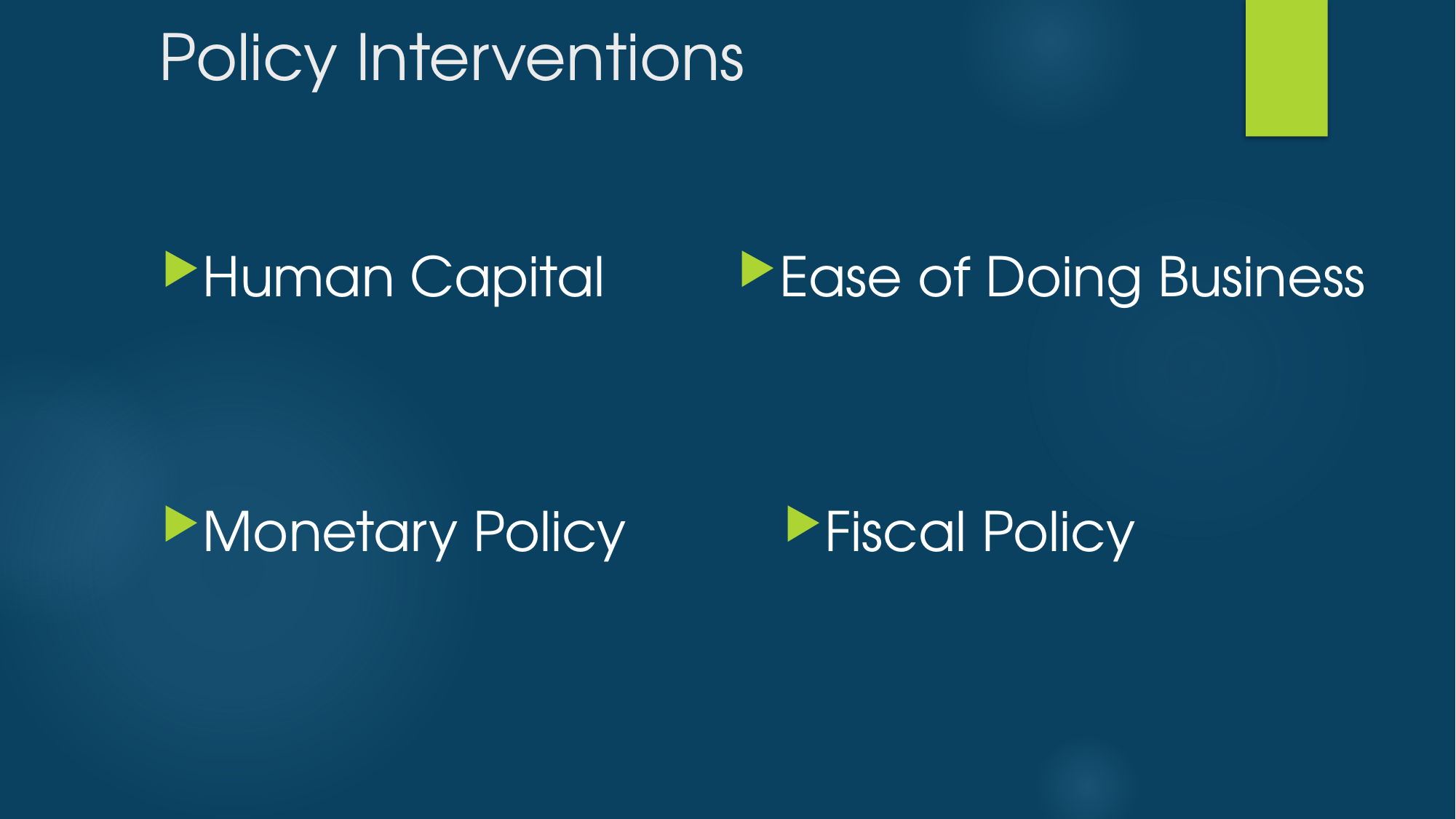

# Policy Interventions
Human Capital
Ease of Doing Business
Monetary Policy
Fiscal Policy